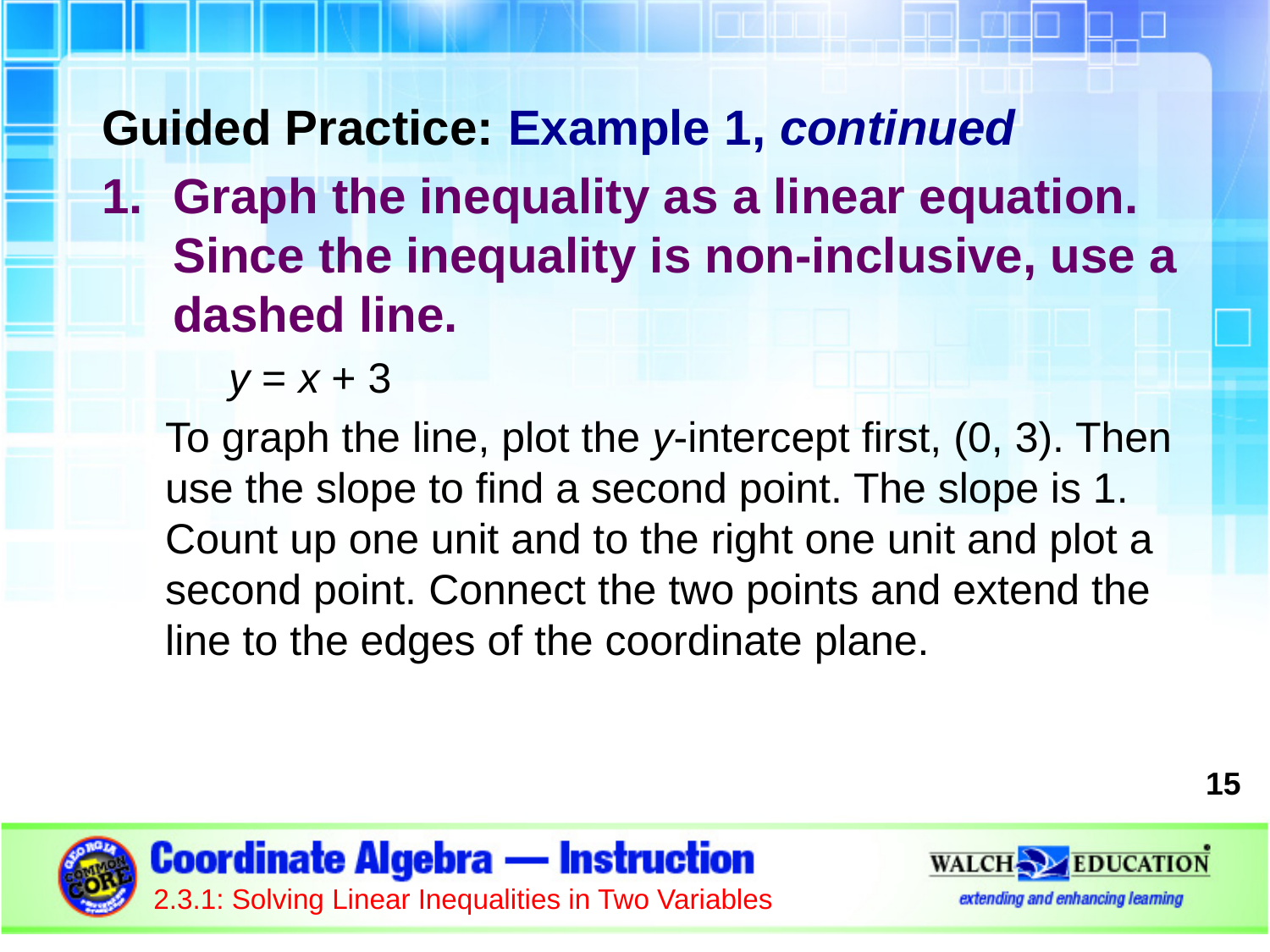

Guided Practice: Example 1, continued
Graph the inequality as a linear equation. Since the inequality is non-inclusive, use a dashed line.
y = x + 3
To graph the line, plot the y-intercept first, (0, 3). Then use the slope to find a second point. The slope is 1. Count up one unit and to the right one unit and plot a second point. Connect the two points and extend the line to the edges of the coordinate plane.
15
2.3.1: Solving Linear Inequalities in Two Variables